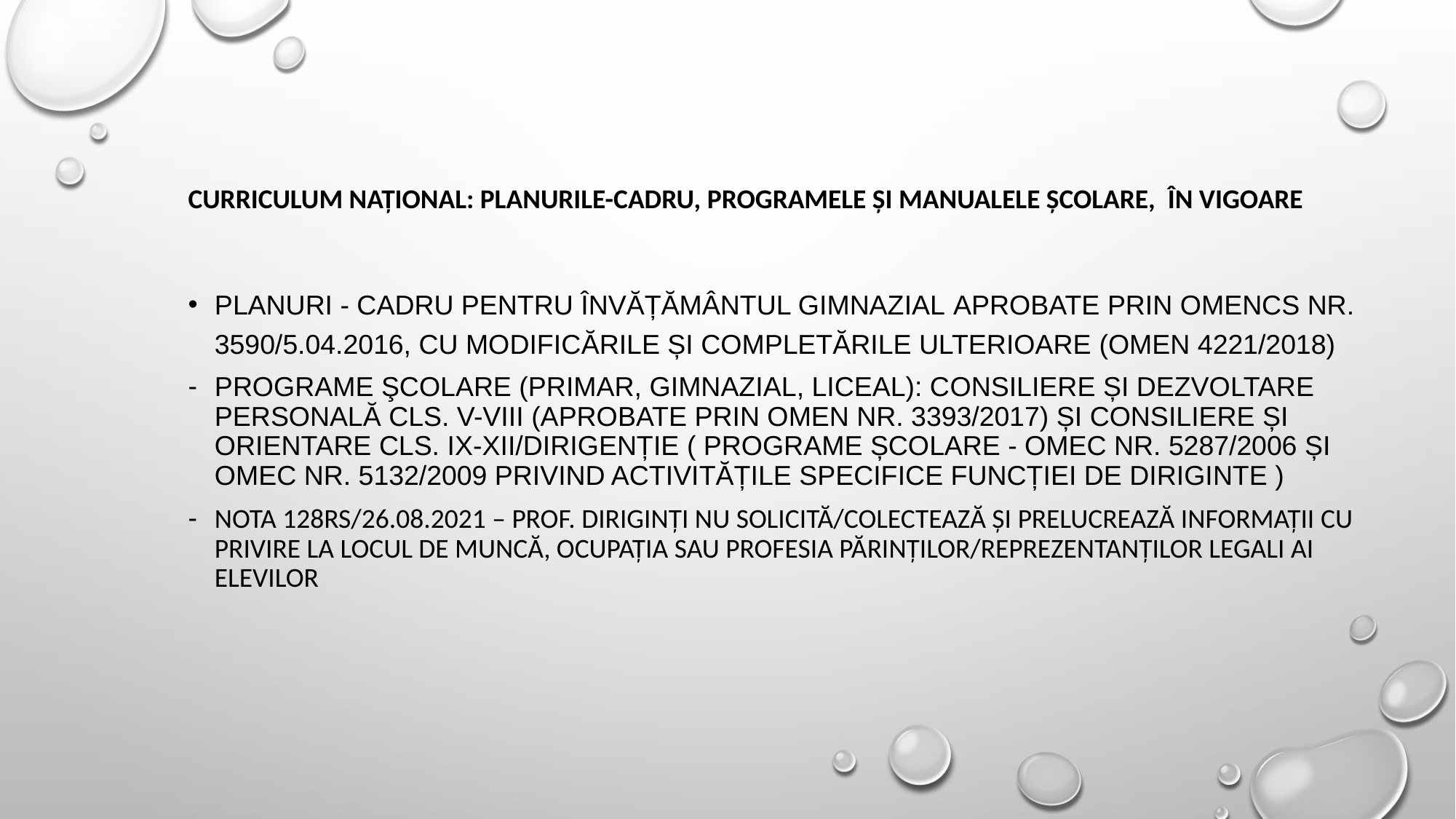

Curriculum național: planurile-cadru, programele și manualele școlare,  în vigoare

Planuri - cadru pentru învățământul gimnazial aprobate prin OMENCS nr. 3590/5.04.2016, cu modificările și completările ulterioare (OMEN 4221/2018)
Programe şcolare (primar, gimnazial, liceal): Consiliere și dezvoltare personală cls. V-VIII (aprobate prin OMEN nr. 3393/2017) și Consiliere și orientare cls. IX-XII/dirigenție ( programe școlare - OMEC nr. 5287/2006 și OMEC nr. 5132/2009 privind activitățile specifice funcției de diriginte )
Nota 128RS/26.08.2021 – prof. diriginți nu solicită/colectează și prelucrează informații cu privire la locul de muncă, ocupația sau profesia părinților/reprezentanților legali ai elevilor